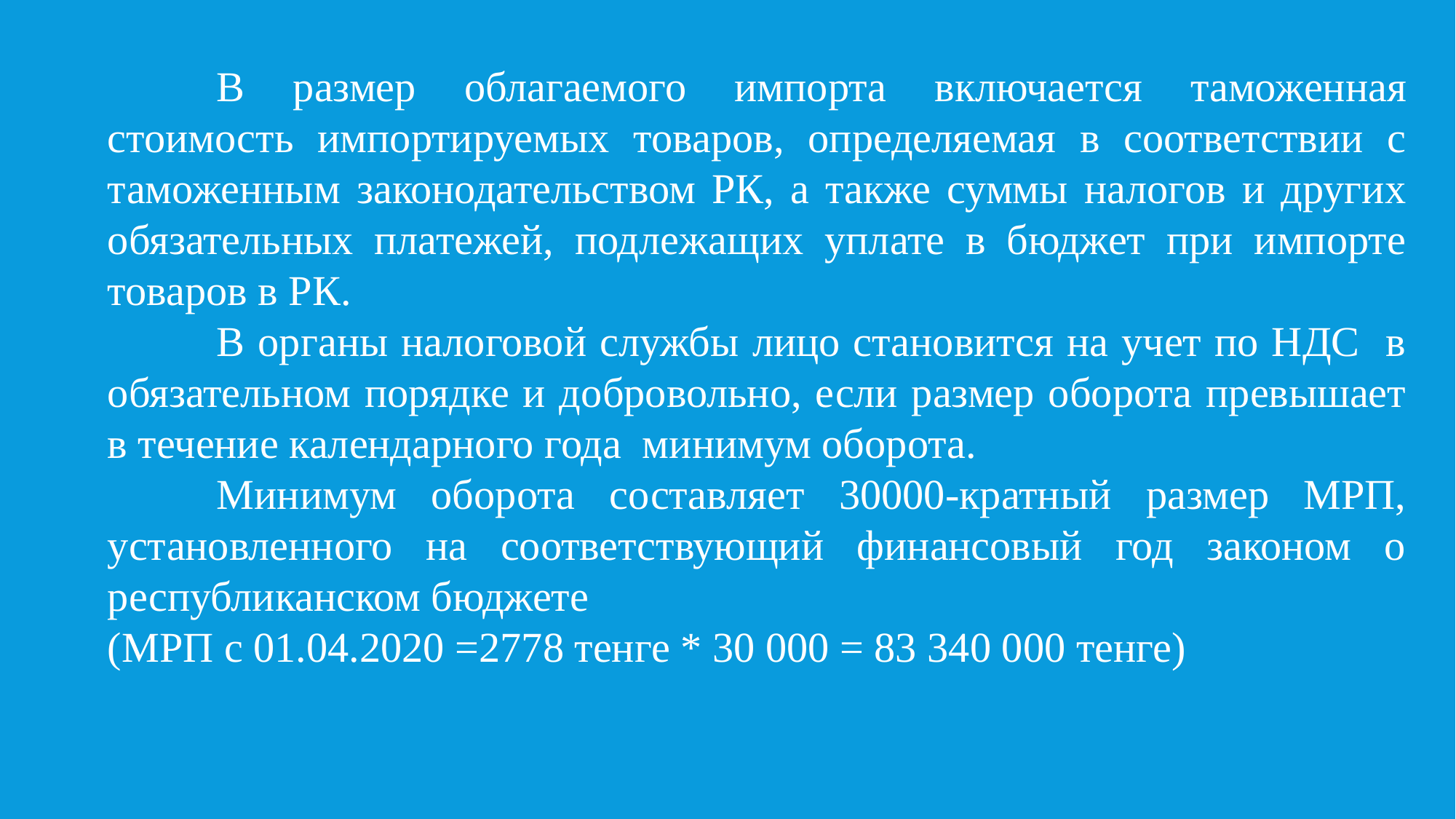

В размер облагаемого импорта включается таможенная стоимость импортируемых товаров, определяемая в соответствии с таможенным законодательством РК, а также суммы налогов и других обязательных платежей, подлежащих уплате в бюджет при импорте товаров в РК.
	В органы налоговой службы лицо становится на учет по НДС  в обязательном порядке и добровольно, если размер оборота превышает в течение календарного года  минимум оборота.
	Минимум оборота составляет 30000-кратный размер МРП, установленного на соответствующий финансовый год законом о республиканском бюджете
(МРП с 01.04.2020 =2778 тенге * 30 000 = 83 340 000 тенге)